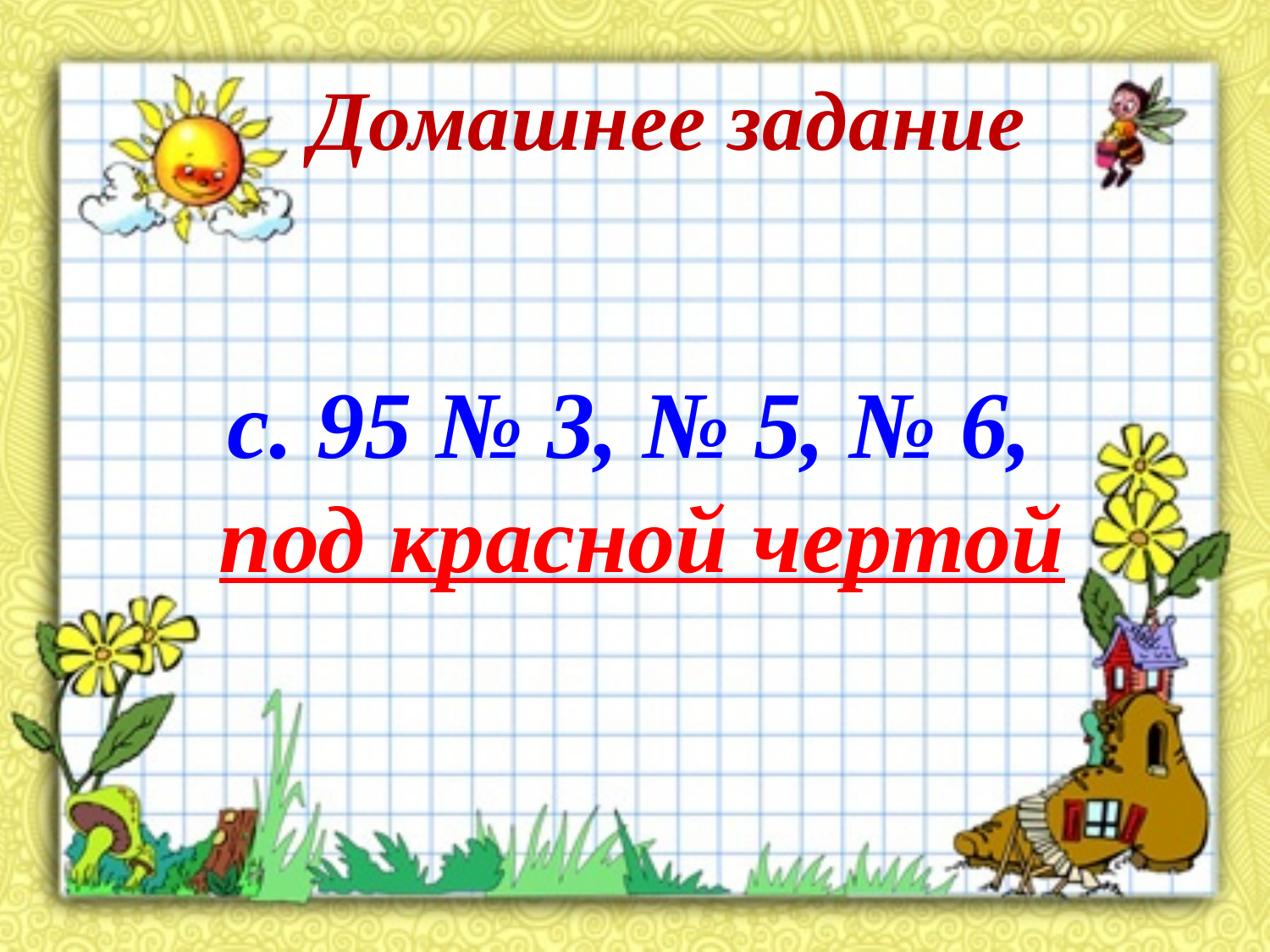

Домашнее задание

с. 95 № 3, № 5, № 6,
 под красной чертой